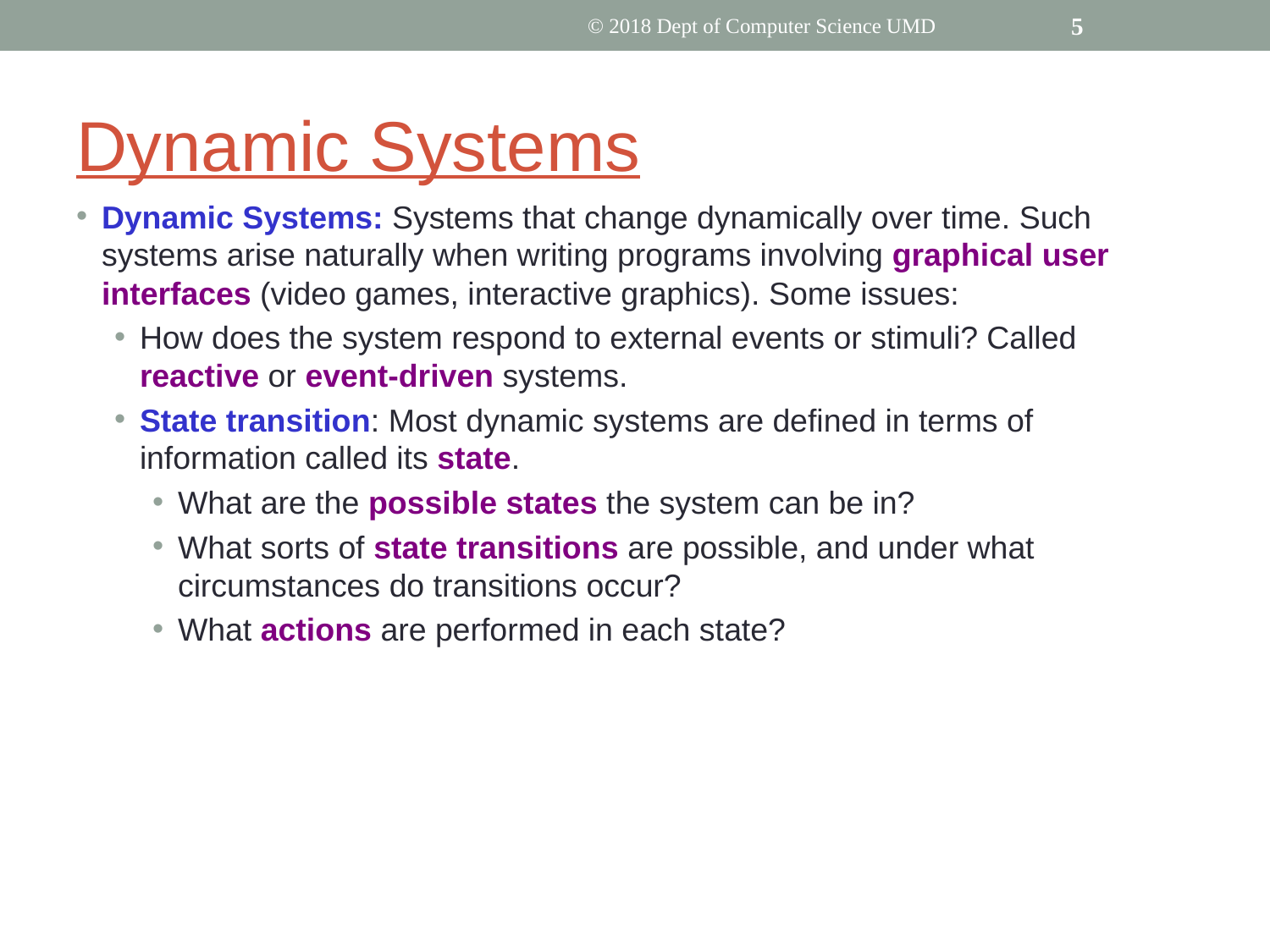

© 2018 Dept of Computer Science UMD
5
# Dynamic Systems
Dynamic Systems: Systems that change dynamically over time. Such systems arise naturally when writing programs involving graphical user interfaces (video games, interactive graphics). Some issues:
How does the system respond to external events or stimuli? Called reactive or event-driven systems.
State transition: Most dynamic systems are defined in terms of information called its state.
What are the possible states the system can be in?
What sorts of state transitions are possible, and under what circumstances do transitions occur?
What actions are performed in each state?